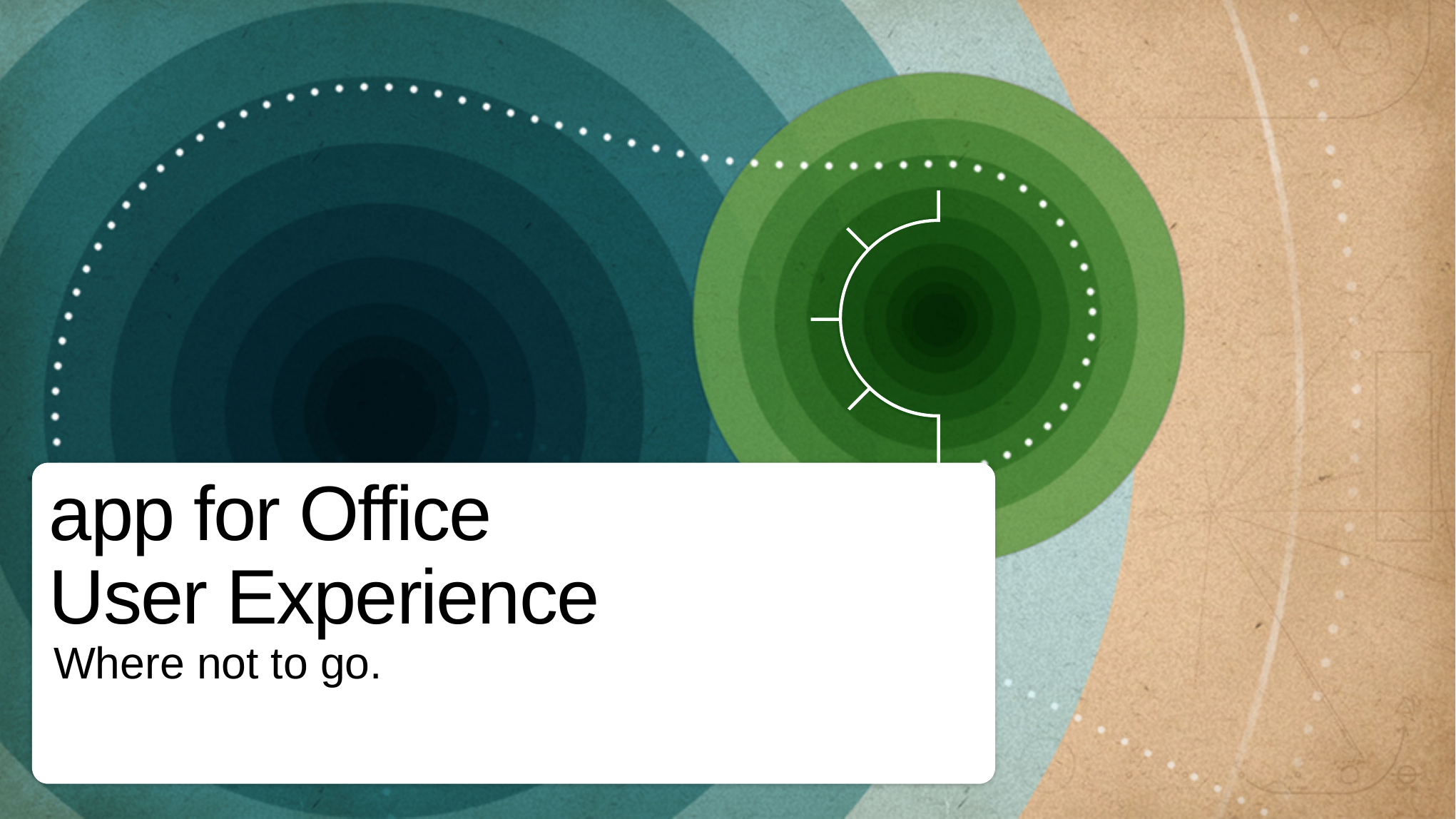

# app for Office User Experience
Where not to go.